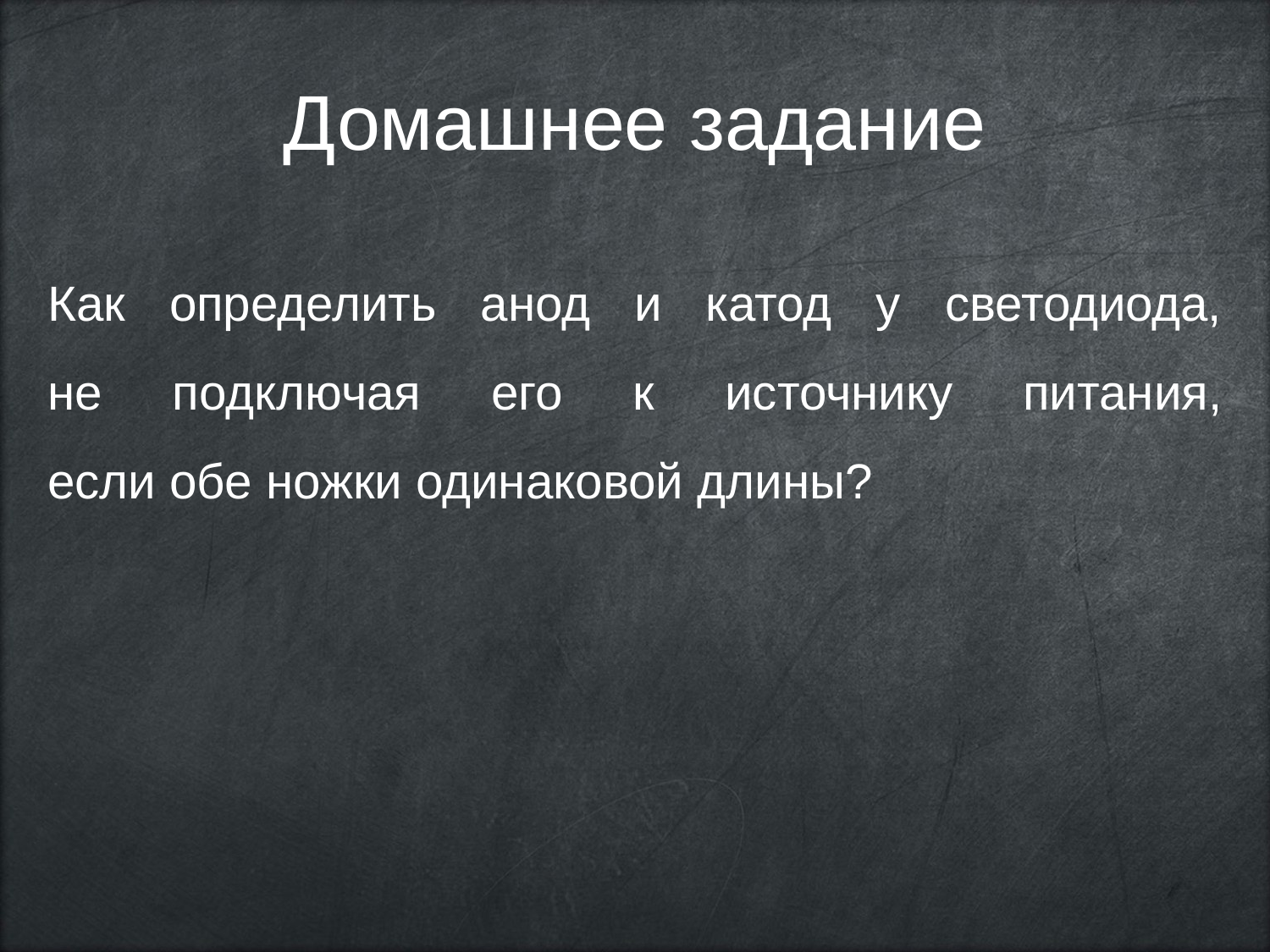

Домашнее задание
Как определить анод и катод у светодиода,
не подключая его к источнику питания,
если обе ножки одинаковой длины?